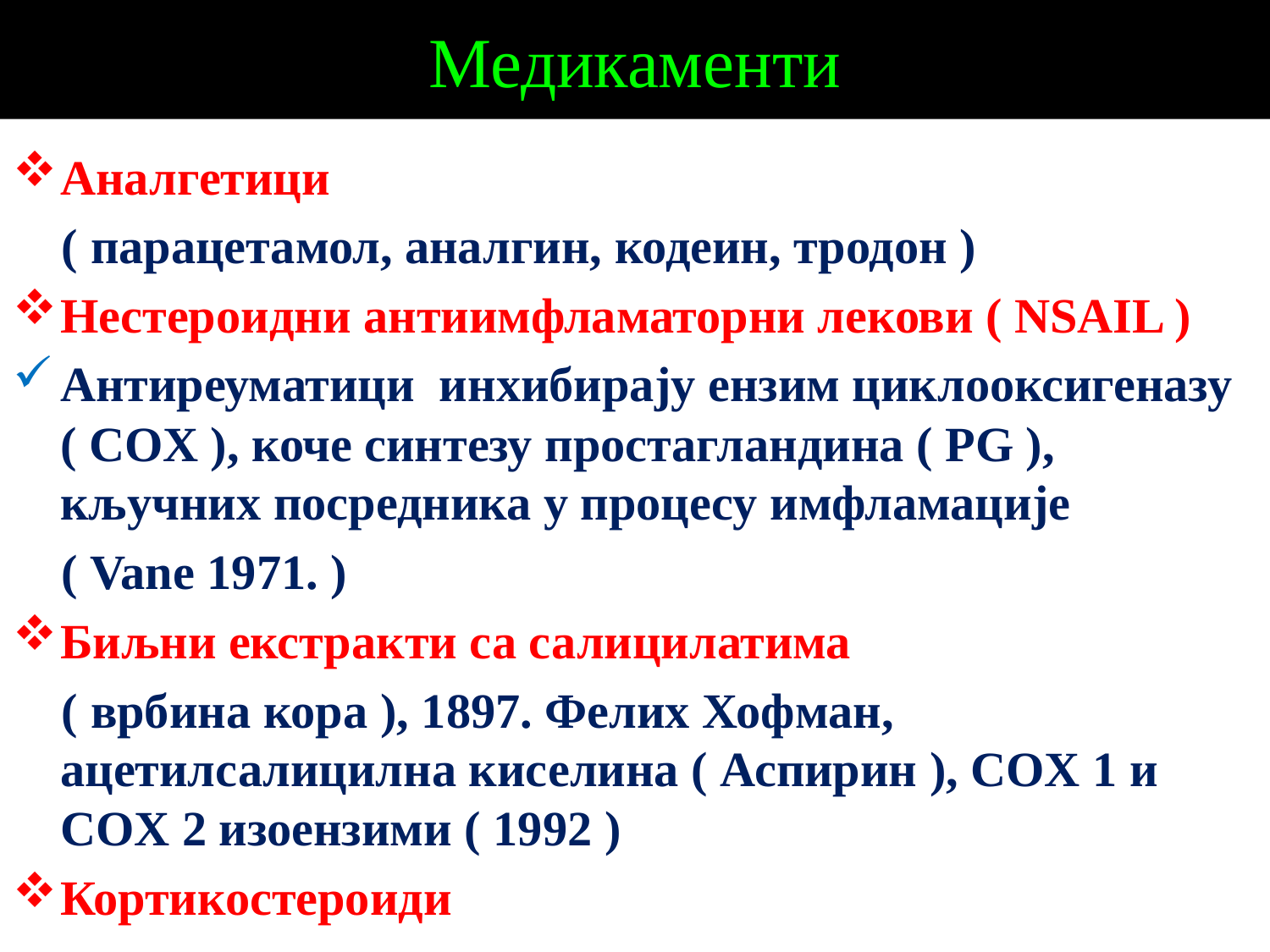

# Медикаменти
Аналгетици
    ( парацетамол, аналгин, кодеин, тродон )
Нестероидни антиимфламаторни лекови ( NSAIL )
Антиреуматици  инхибирају ензим циклооксигеназу ( COX ), коче синтезу простагландина ( PG ), кључних посредника у процесу имфламације
    ( Vane 1971. )
Биљни екстракти са салицилатима
    ( врбина кора ), 1897. Фелиx Хофман, ацетилсалицилна киселина ( Аспирин ), COX 1 и COX 2 изоензими ( 1992 )
Кортикостероиди